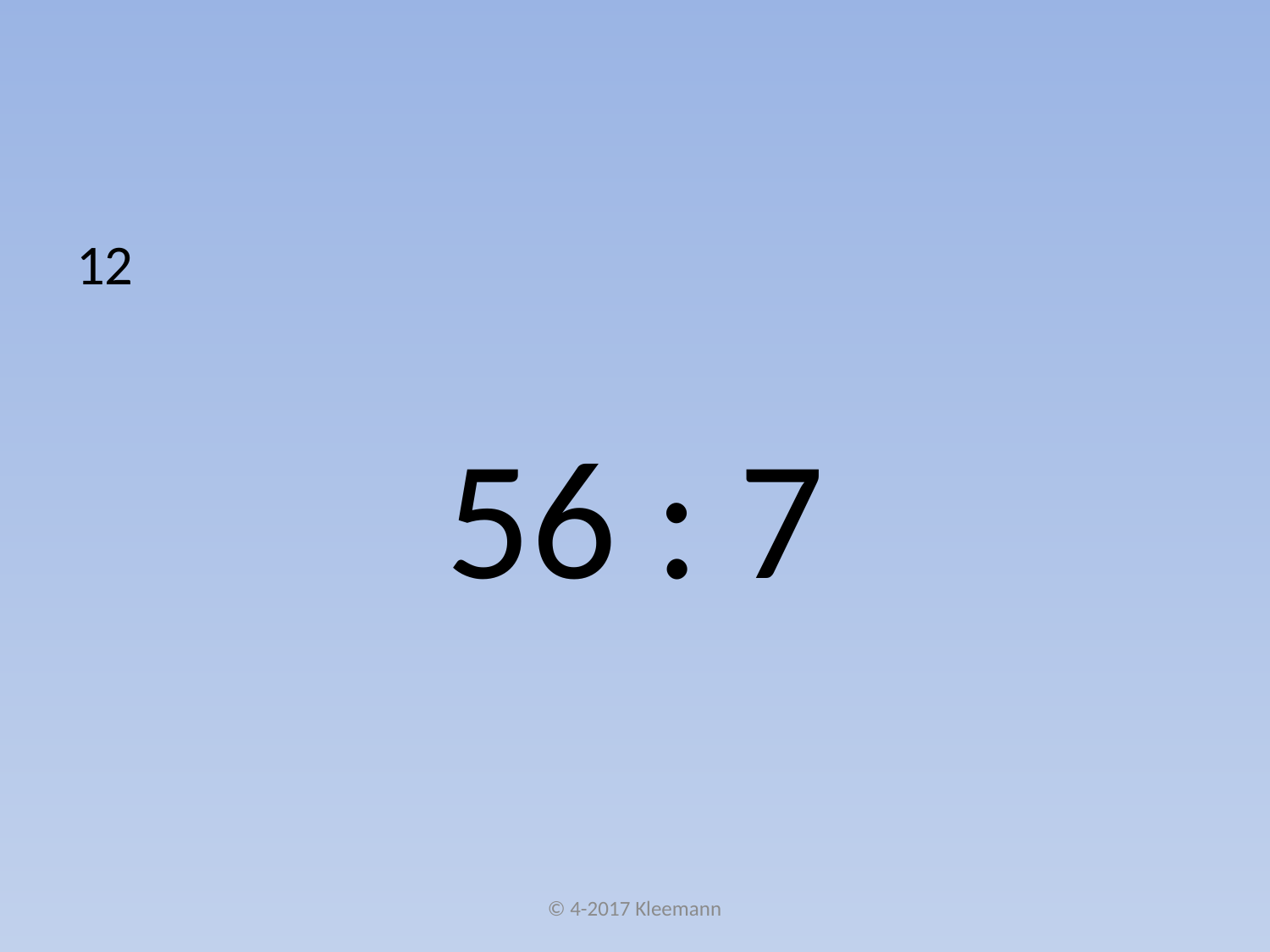

#
12

56 : 7
© 4-2017 Kleemann